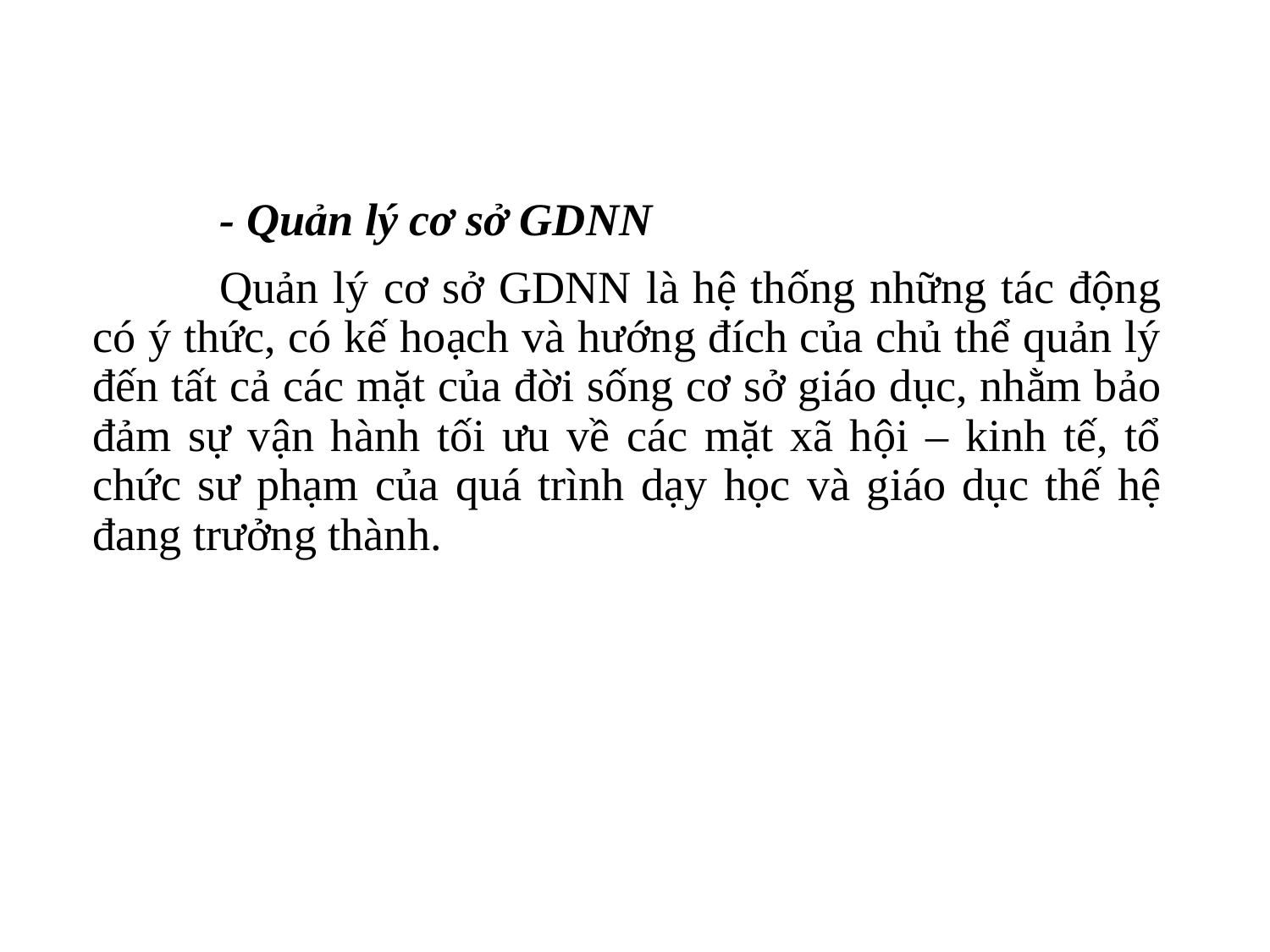

- Quản lý cơ sở GDNN
	Quản lý cơ sở GDNN là hệ thống những tác động có ý thức, có kế hoạch và hướng đích của chủ thể quản lý đến tất cả các mặt của đời sống cơ sở giáo dục, nhằm bảo đảm sự vận hành tối ưu về các mặt xã hội – kinh tế, tổ chức sư phạm của quá trình dạy học và giáo dục thế hệ đang trưởng thành.